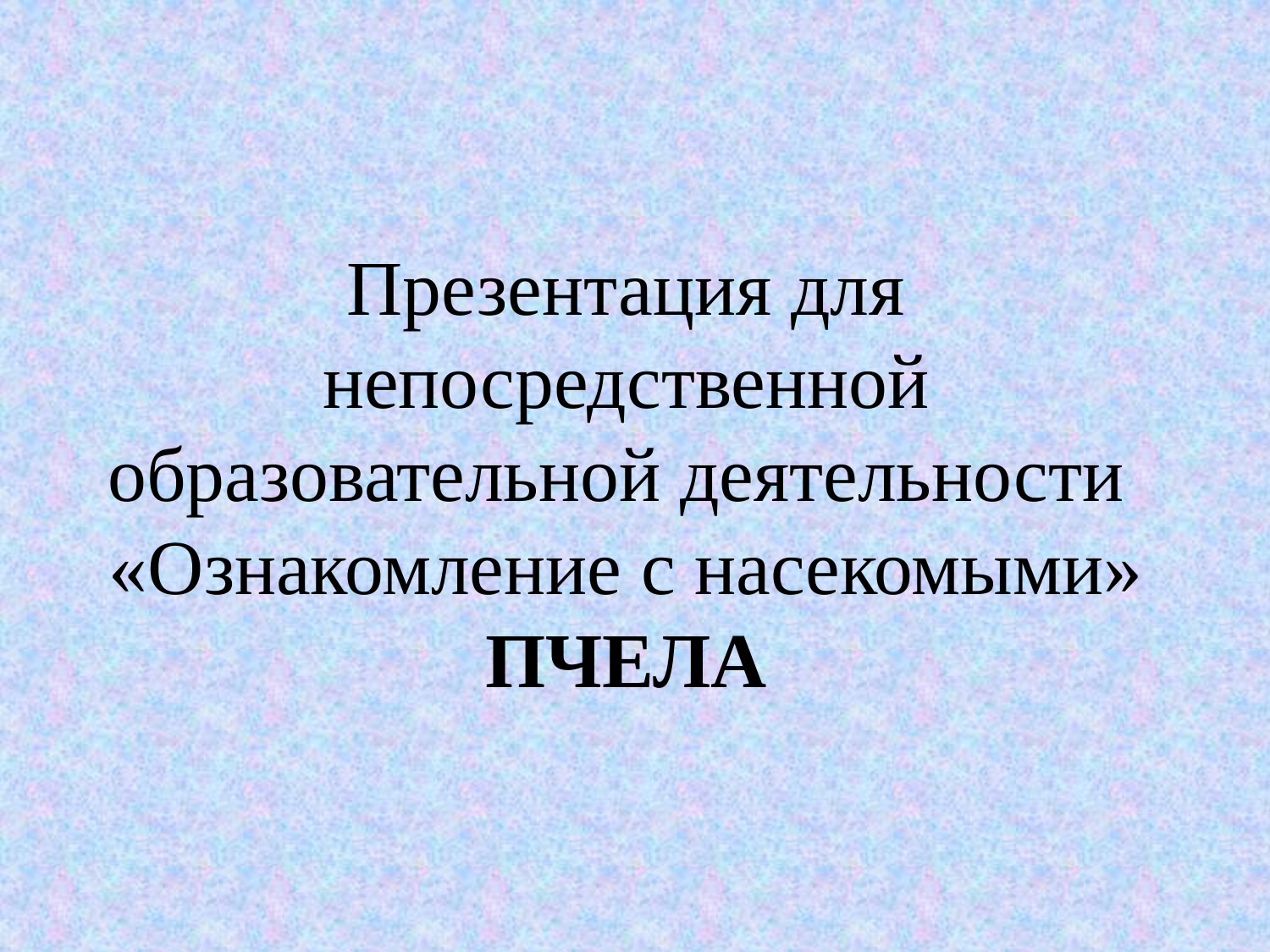

# Презентация для непосредственной образовательной деятельности «Ознакомление с насекомыми» ПЧЕЛА